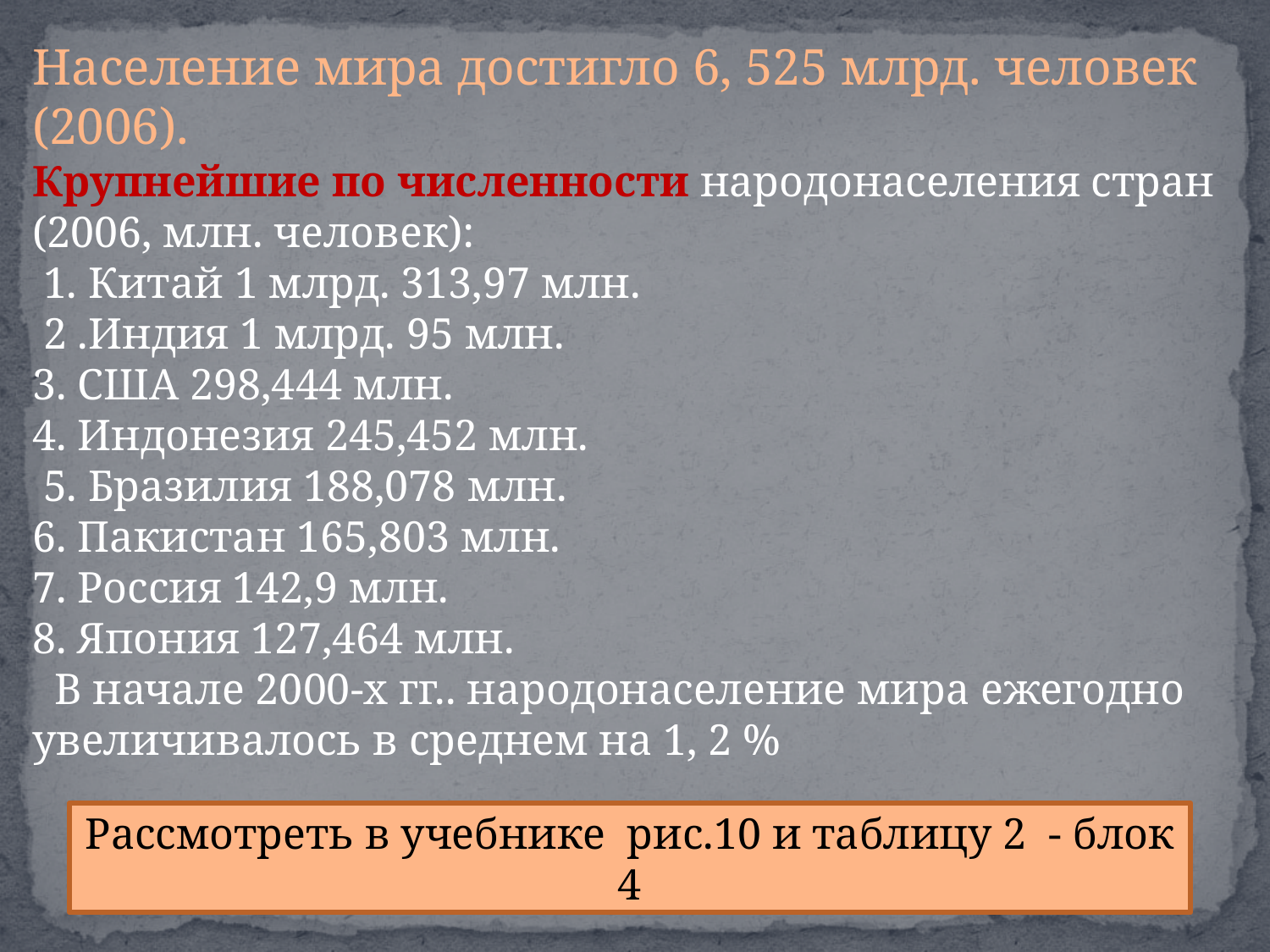

Население мира достигло 6, 525 млрд. человек (2006).
Крупнейшие по численности народонаселения стран
(2006, млн. человек):
 1. Китай 1 млрд. 313,97 млн.
 2 .Индия 1 млрд. 95 млн.
3. США 298,444 млн.
4. Индонезия 245,452 млн.
 5. Бразилия 188,078 млн.
6. Пакистан 165,803 млн.
7. Россия 142,9 млн.
8. Япония 127,464 млн.
  В начале 2000-х гг.. народонаселение мира ежегодно увеличивалось в среднем на 1, 2 %
Рассмотреть в учебнике  рис.10 и таблицу 2  - блок 4